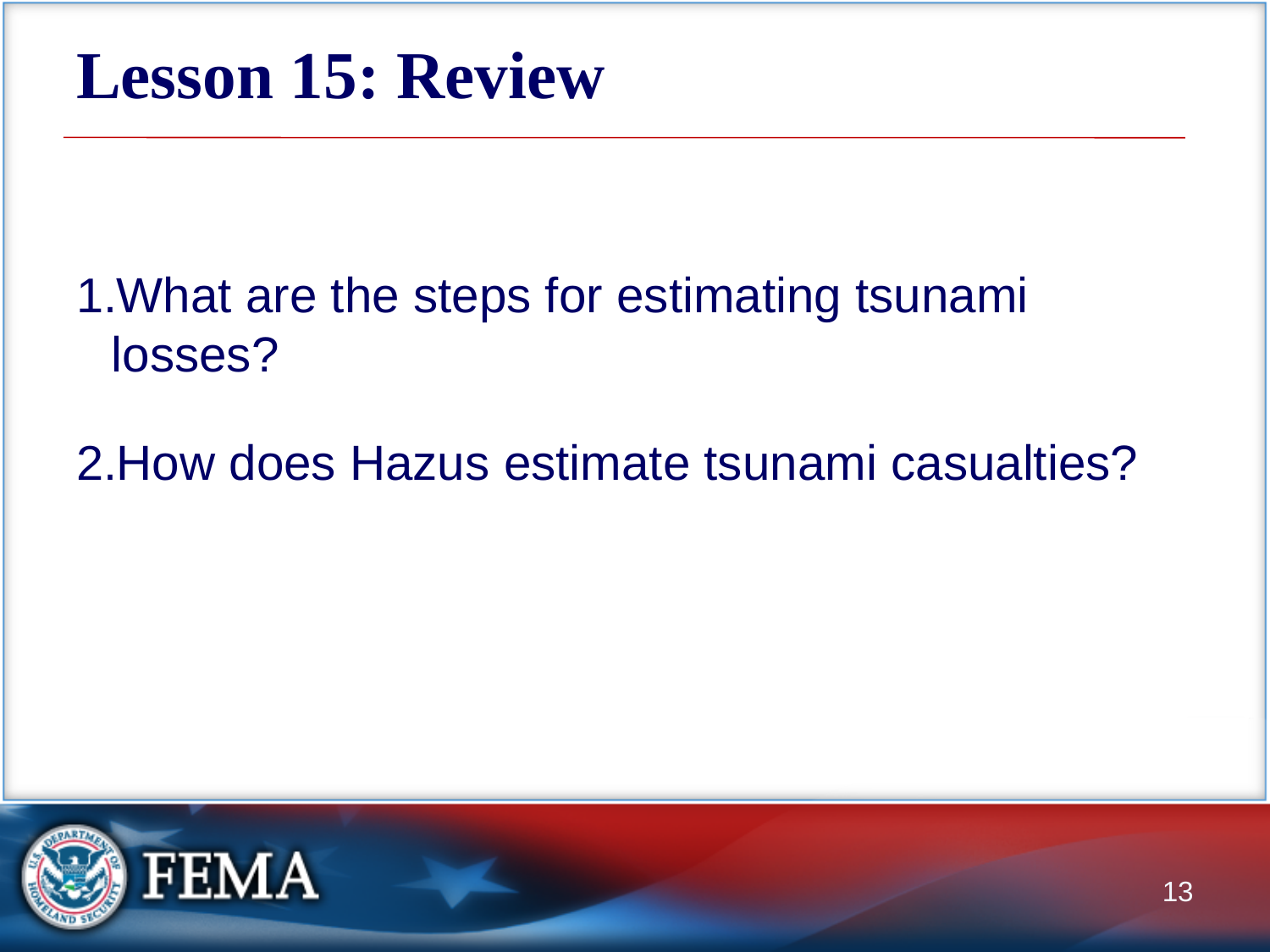

# Lesson 15: Review

What are the steps for estimating tsunami losses?
How does Hazus estimate tsunami casualties?
13